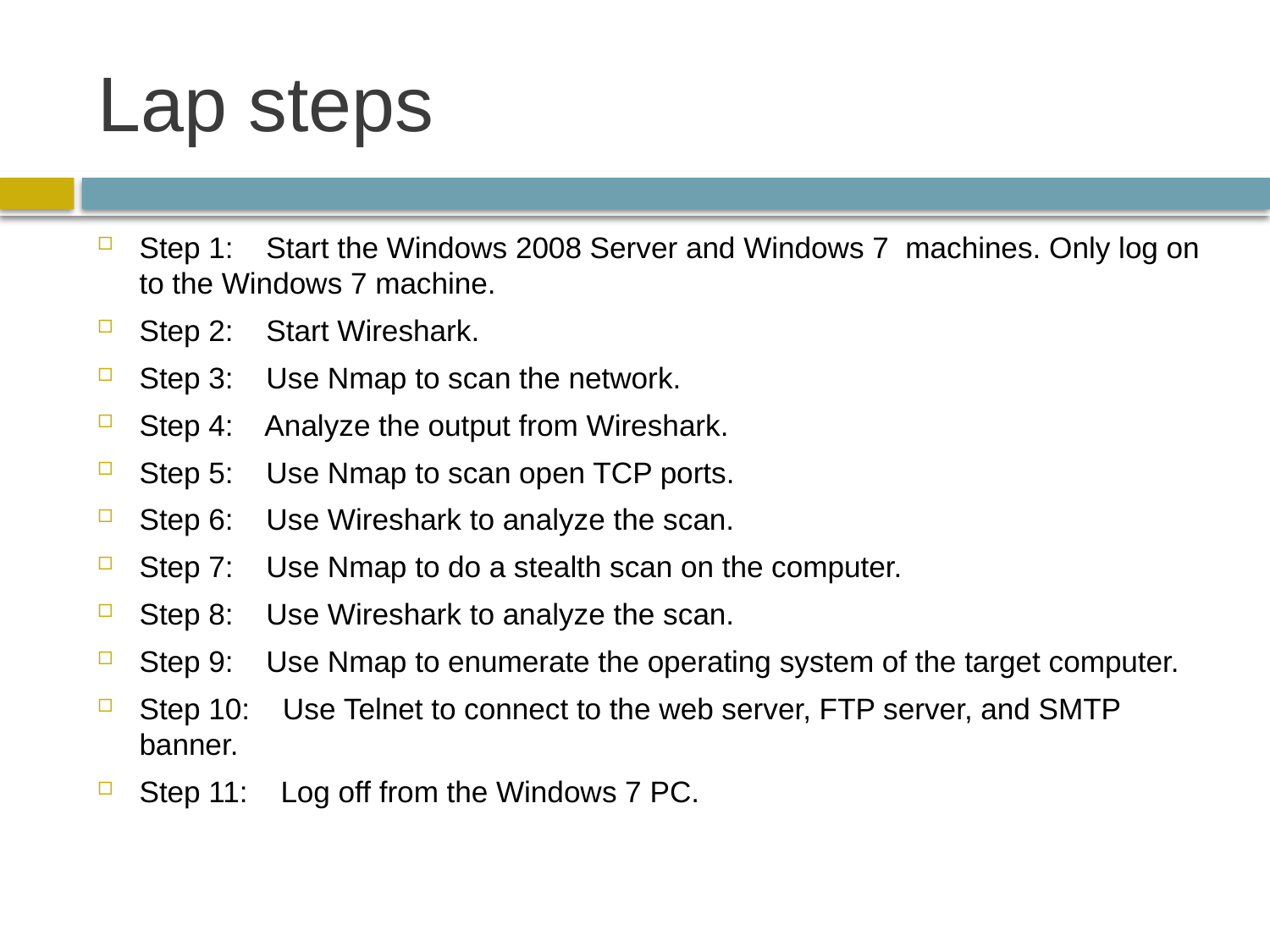

# Lap steps
Step 1:    Start the Windows 2008 Server and Windows 7  machines. Only log on to the Windows 7 machine.
Step 2:    Start Wireshark.
Step 3:    Use Nmap to scan the network.
Step 4:    Analyze the output from Wireshark.
Step 5:    Use Nmap to scan open TCP ports.
Step 6:    Use Wireshark to analyze the scan.
Step 7:    Use Nmap to do a stealth scan on the computer.
Step 8:    Use Wireshark to analyze the scan.
Step 9:    Use Nmap to enumerate the operating system of the target computer.
Step 10:    Use Telnet to connect to the web server, FTP server, and SMTP banner.
Step 11:    Log off from the Windows 7 PC.